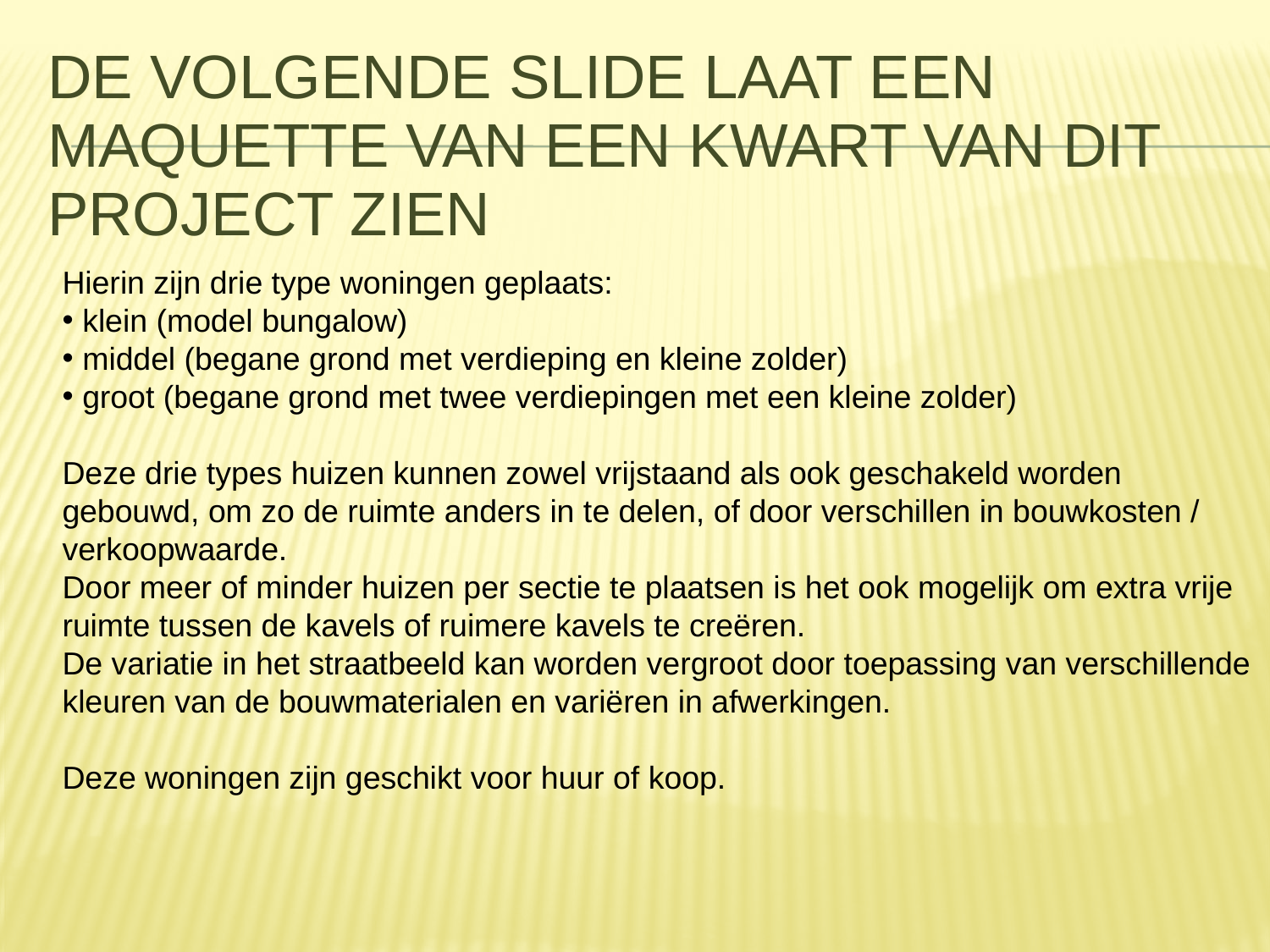

# De volgende slide laat een maquette van een kwart van dit project zien
Hierin zijn drie type woningen geplaats:
 klein (model bungalow)
 middel (begane grond met verdieping en kleine zolder)
 groot (begane grond met twee verdiepingen met een kleine zolder)

Deze drie types huizen kunnen zowel vrijstaand als ook geschakeld worden gebouwd, om zo de ruimte anders in te delen, of door verschillen in bouwkosten / verkoopwaarde.
Door meer of minder huizen per sectie te plaatsen is het ook mogelijk om extra vrije ruimte tussen de kavels of ruimere kavels te creëren.
De variatie in het straatbeeld kan worden vergroot door toepassing van verschillende kleuren van de bouwmaterialen en variëren in afwerkingen.

Deze woningen zijn geschikt voor huur of koop.